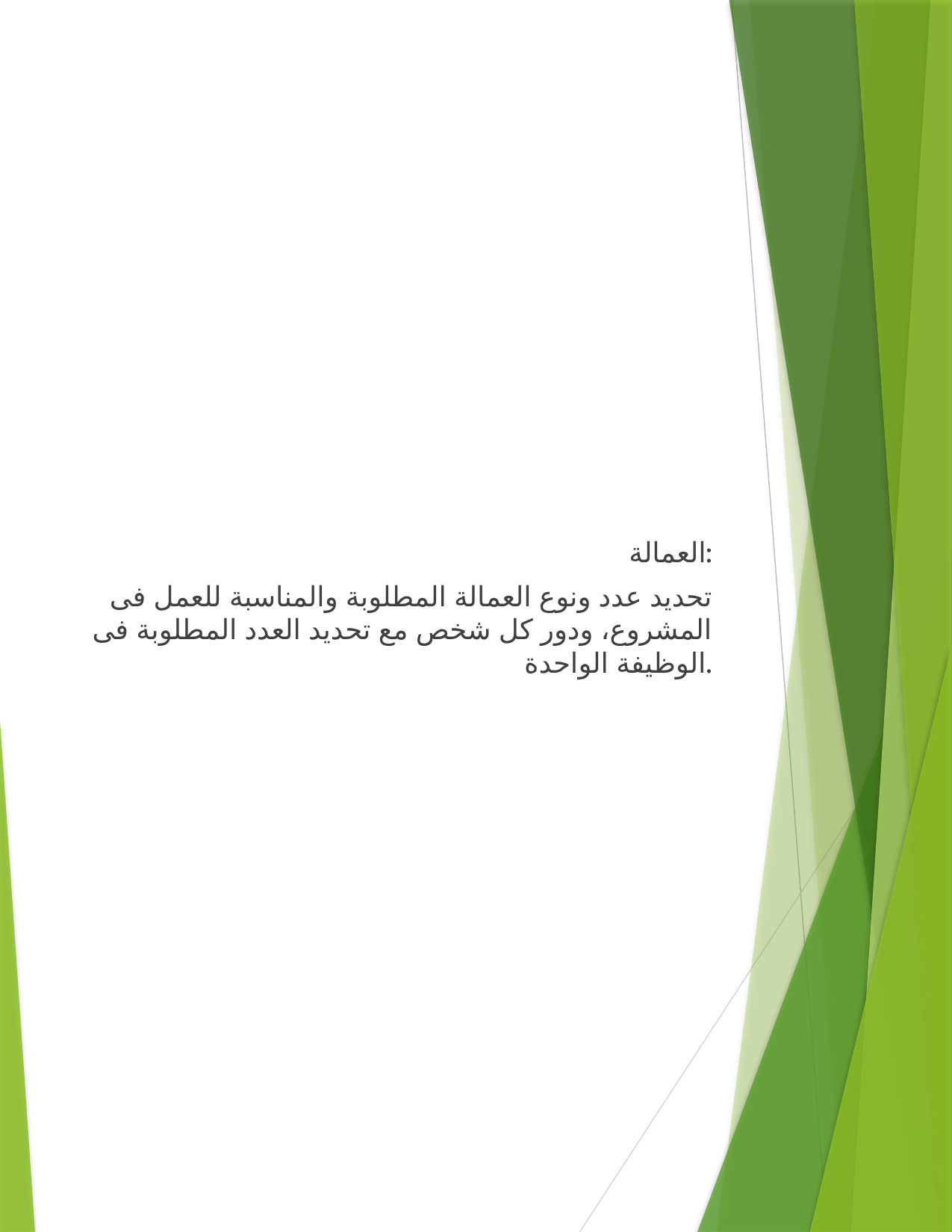

العمالة:
تحديد عدد ونوع العمالة المطلوبة والمناسبة للعمل فى المشروع، ودور كل شخص مع تحديد العدد المطلوبة فى الوظيفة الواحدة.